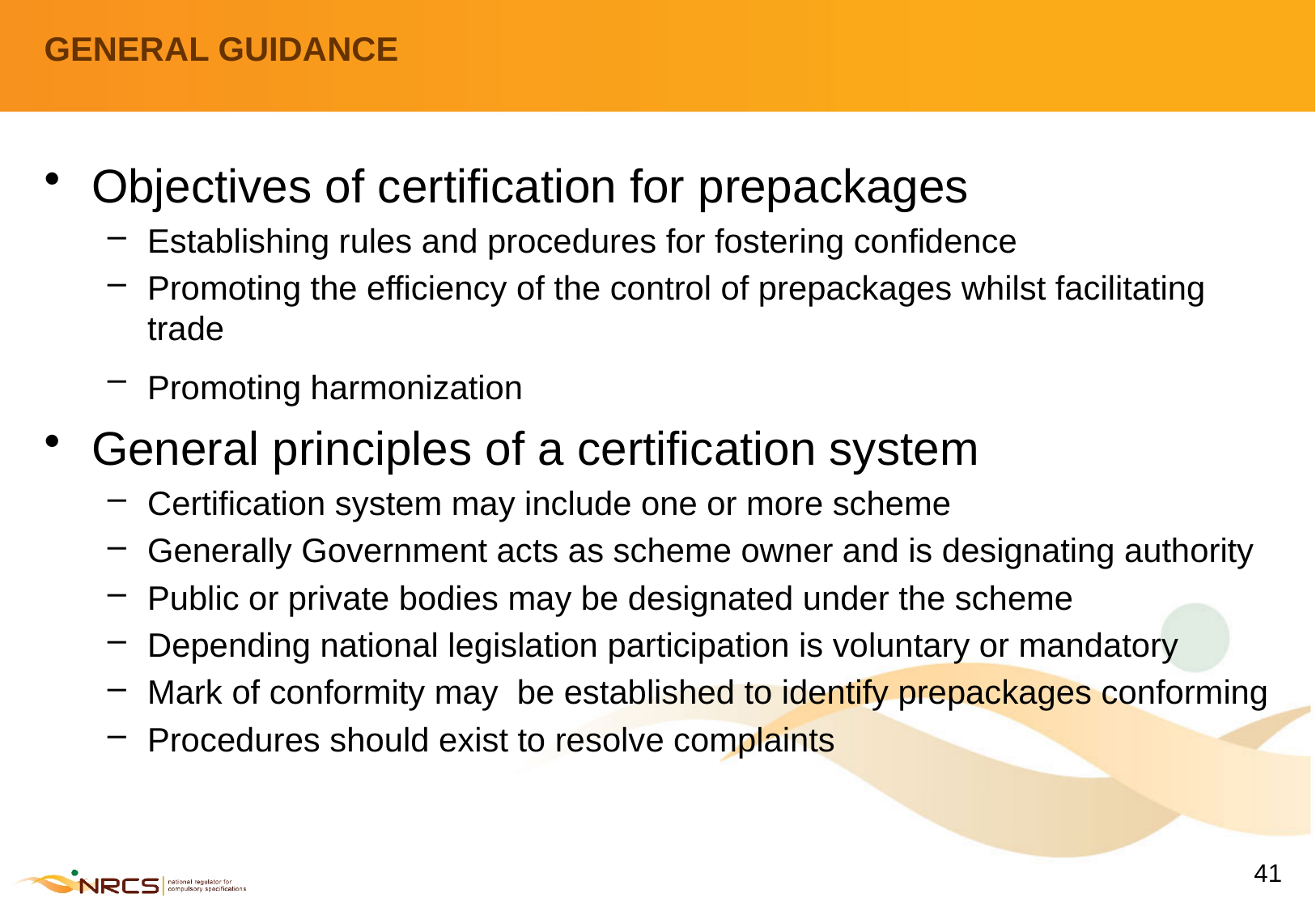

# GENERAL GUIDANCE
Objectives of certification for prepackages
Establishing rules and procedures for fostering confidence
Promoting the efficiency of the control of prepackages whilst facilitating trade
Promoting harmonization
General principles of a certification system
Certification system may include one or more scheme
Generally Government acts as scheme owner and is designating authority
Public or private bodies may be designated under the scheme
Depending national legislation participation is voluntary or mandatory
Mark of conformity may  be established to identify prepackages conforming
Procedures should exist to resolve complaints
41